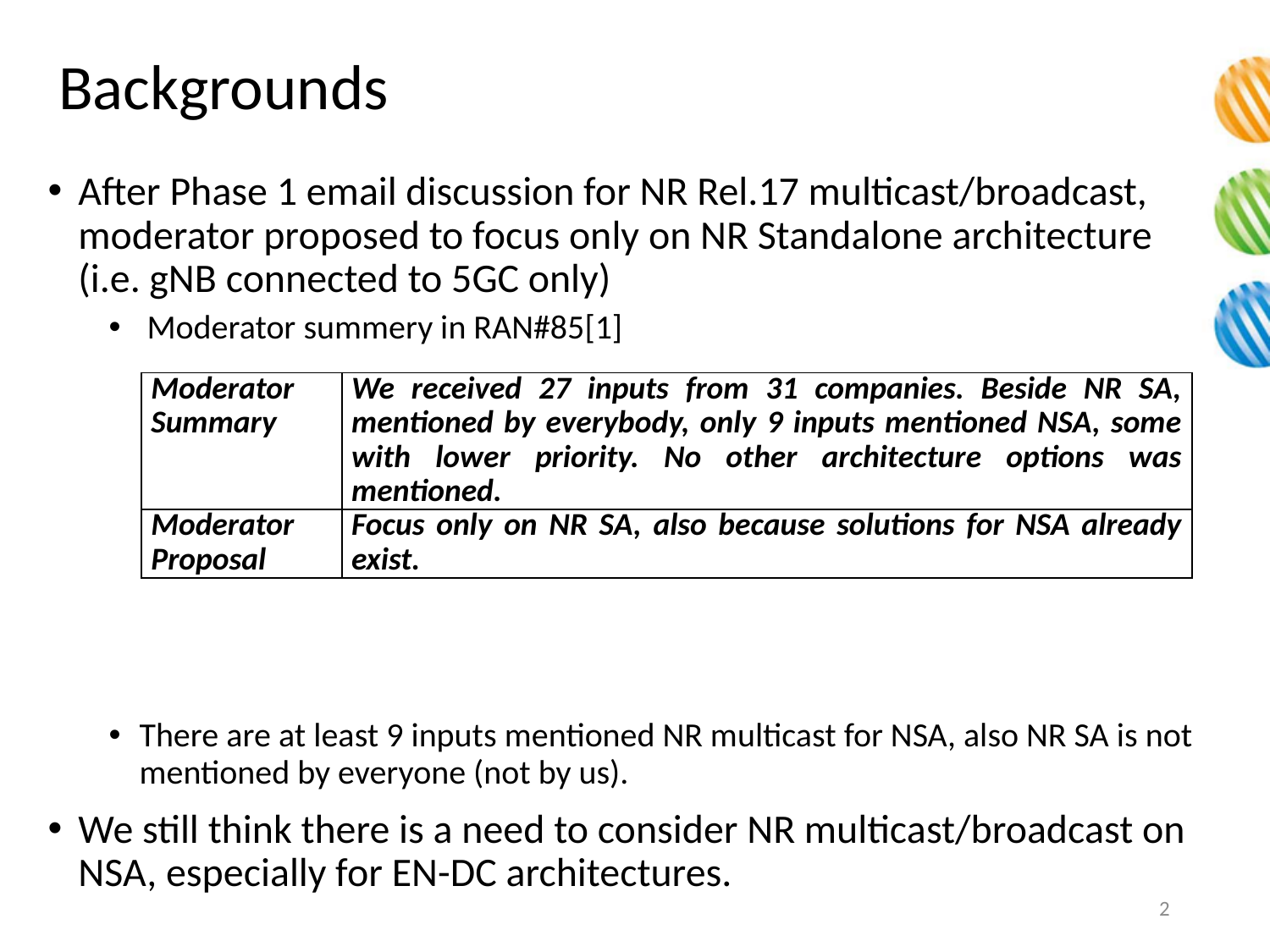

# Backgrounds
After Phase 1 email discussion for NR Rel.17 multicast/broadcast, moderator proposed to focus only on NR Standalone architecture  (i.e. gNB connected to 5GC only)
 Moderator summery in RAN#85[1]

There are at least 9 inputs mentioned NR multicast for NSA, also NR SA is not mentioned by everyone (not by us).
We still think there is a need to consider NR multicast/broadcast on NSA, especially for EN-DC architectures.

| Moderator Summary | We received 27 inputs from 31 companies. Beside NR SA, mentioned by everybody, only 9 inputs mentioned NSA, some with lower priority. No other architecture options was mentioned. |
| --- | --- |
| Moderator Proposal | Focus only on NR SA, also because solutions for NSA already exist. |
2